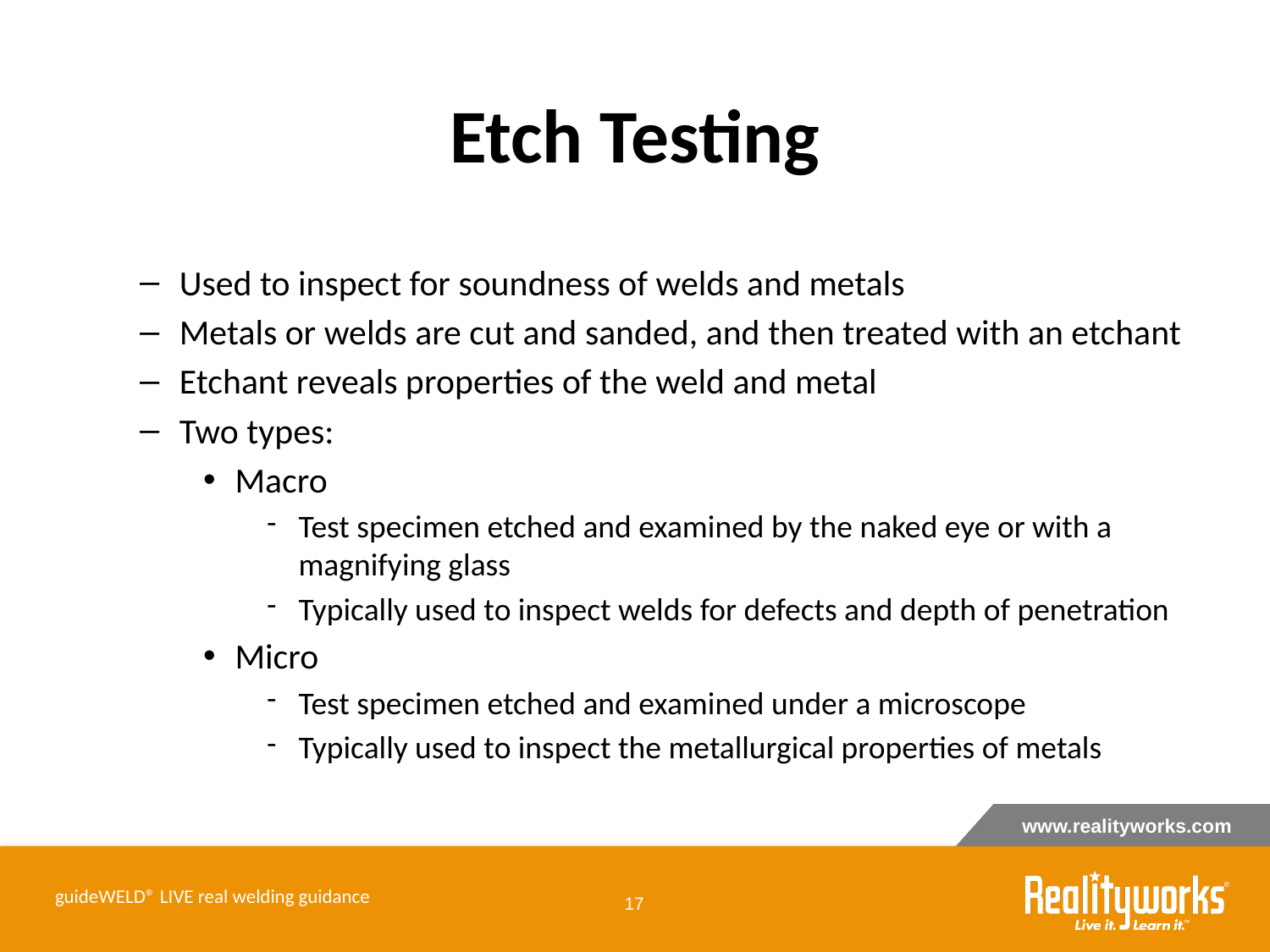

# Etch Testing
Used to inspect for soundness of welds and metals
Metals or welds are cut and sanded, and then treated with an etchant
Etchant reveals properties of the weld and metal
Two types:
Macro
Test specimen etched and examined by the naked eye or with a magnifying glass
Typically used to inspect welds for defects and depth of penetration
Micro
Test specimen etched and examined under a microscope
Typically used to inspect the metallurgical properties of metals

guideWELD® LIVE real welding guidance
17